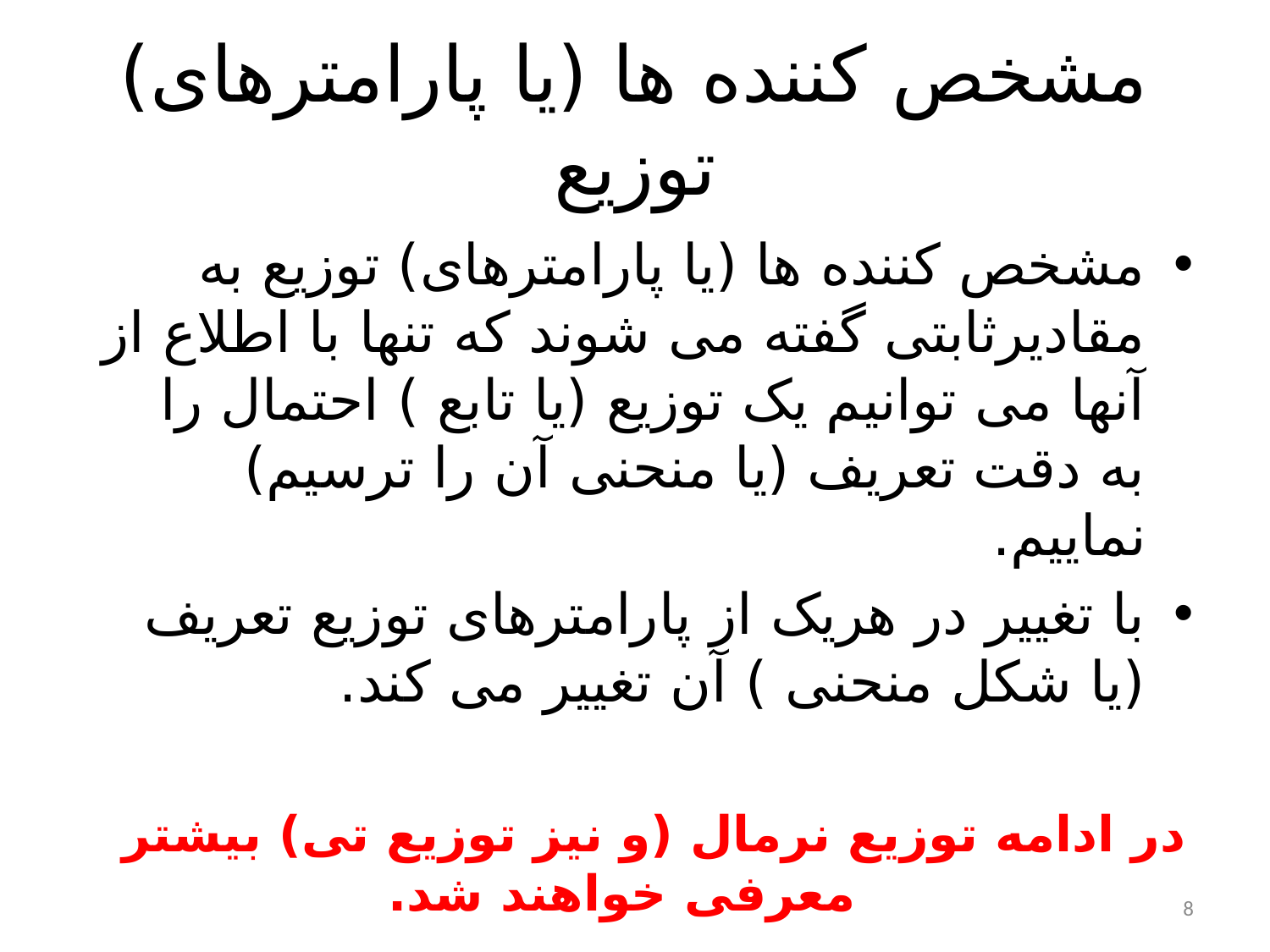

# مشخص کننده ها (یا پارامترهای) توزیع
مشخص کننده ها (یا پارامترهای) توزیع به مقادیرثابتی گفته می شوند که تنها با اطلاع از آنها می توانیم یک توزیع (یا تابع ) احتمال را به دقت تعریف (یا منحنی آن را ترسیم) نماییم.
با تغییر در هریک از پارامترهای توزیع تعریف (یا شکل منحنی ) آن تغییر می کند.

در ادامه توزیع نرمال (و نیز توزیع تی) بیشتر  معرفی خواهند شد.

8